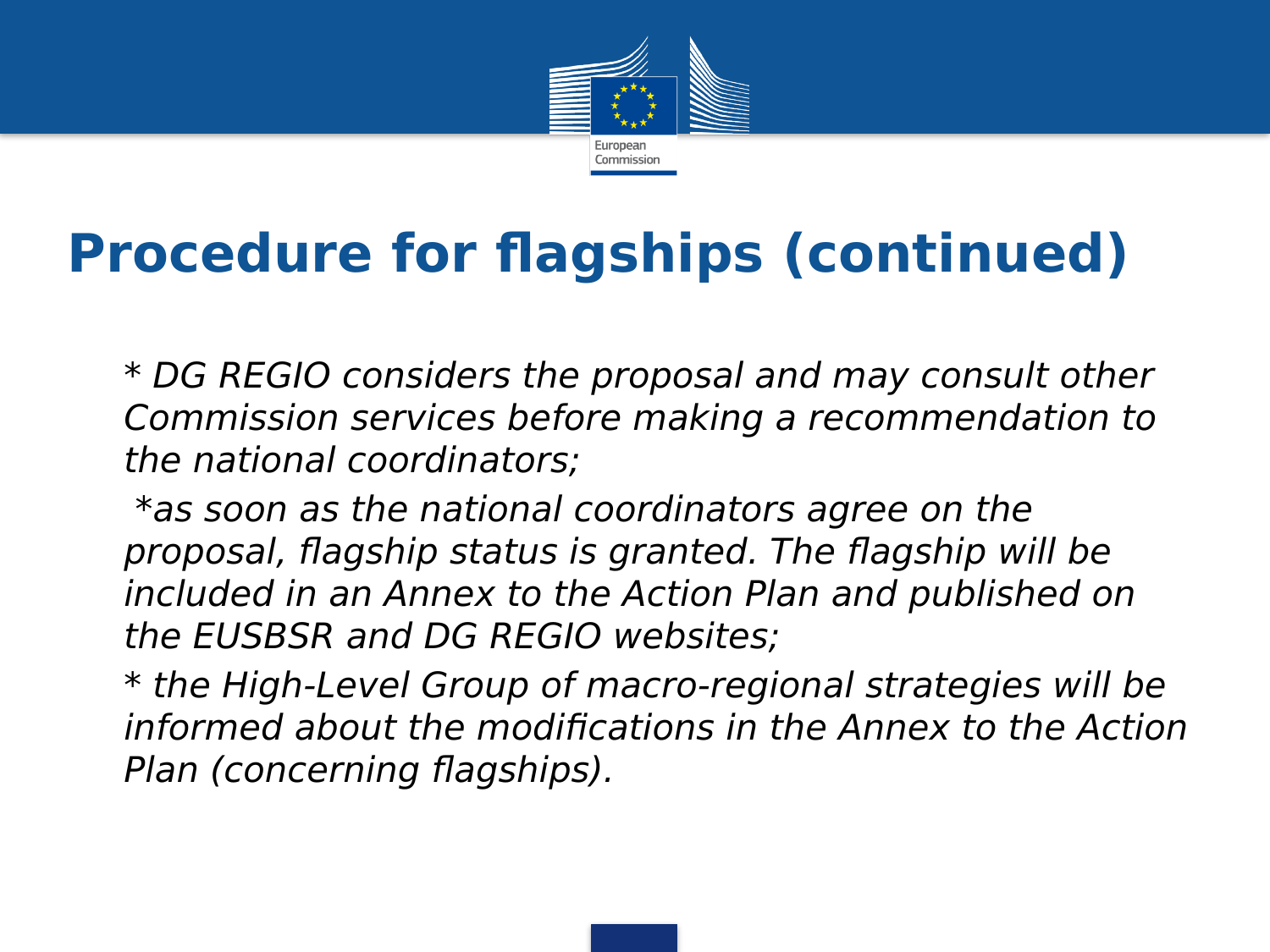

# Procedure for flagships (continued)
* DG REGIO considers the proposal and may consult other Commission services before making a recommendation to the national coordinators;
 *as soon as the national coordinators agree on the proposal, flagship status is granted. The flagship will be included in an Annex to the Action Plan and published on the EUSBSR and DG REGIO websites;
* the High-Level Group of macro-regional strategies will be informed about the modifications in the Annex to the Action Plan (concerning flagships).